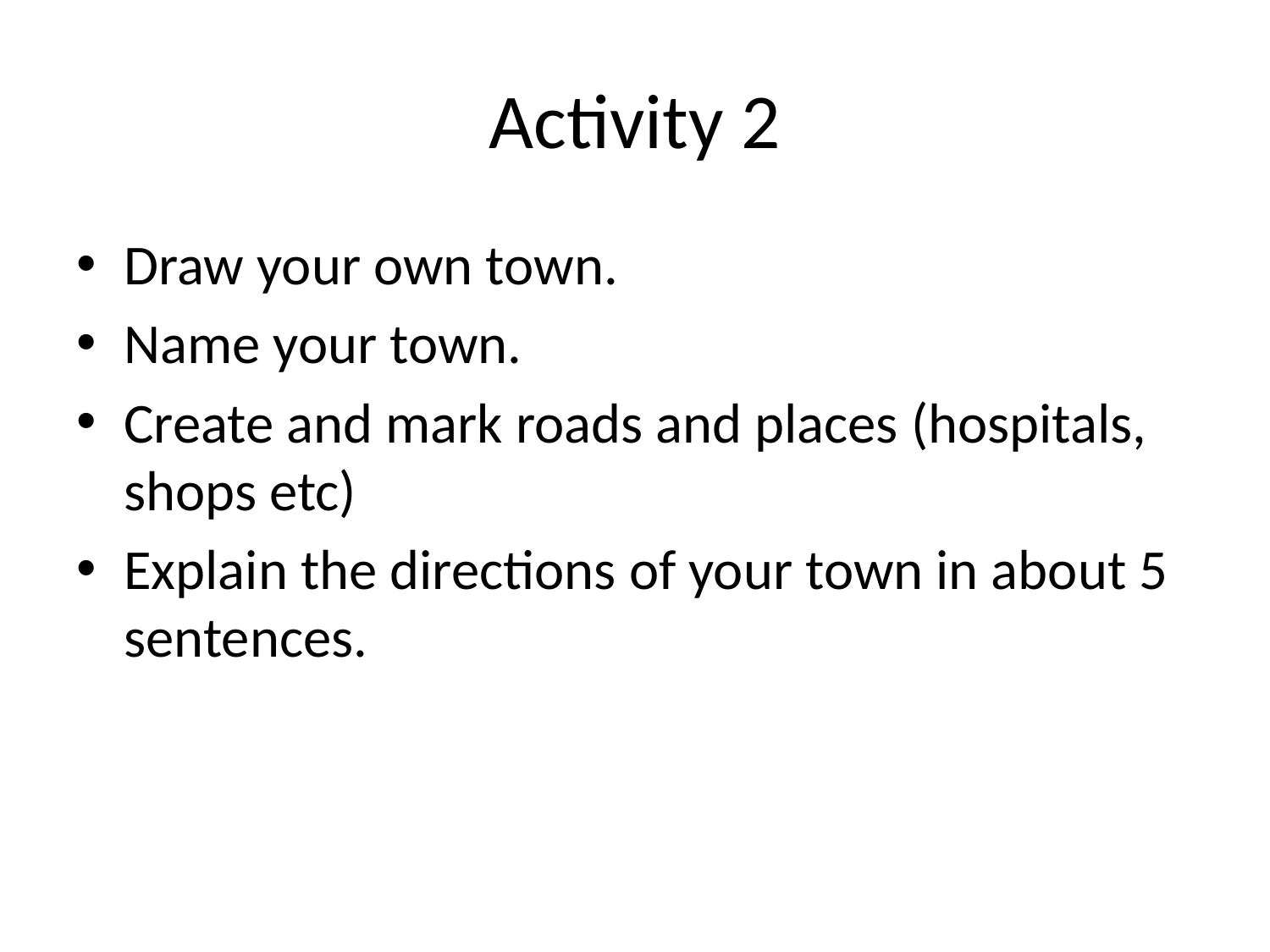

# Activity 2
Draw your own town.
Name your town.
Create and mark roads and places (hospitals, shops etc)
Explain the directions of your town in about 5 sentences.